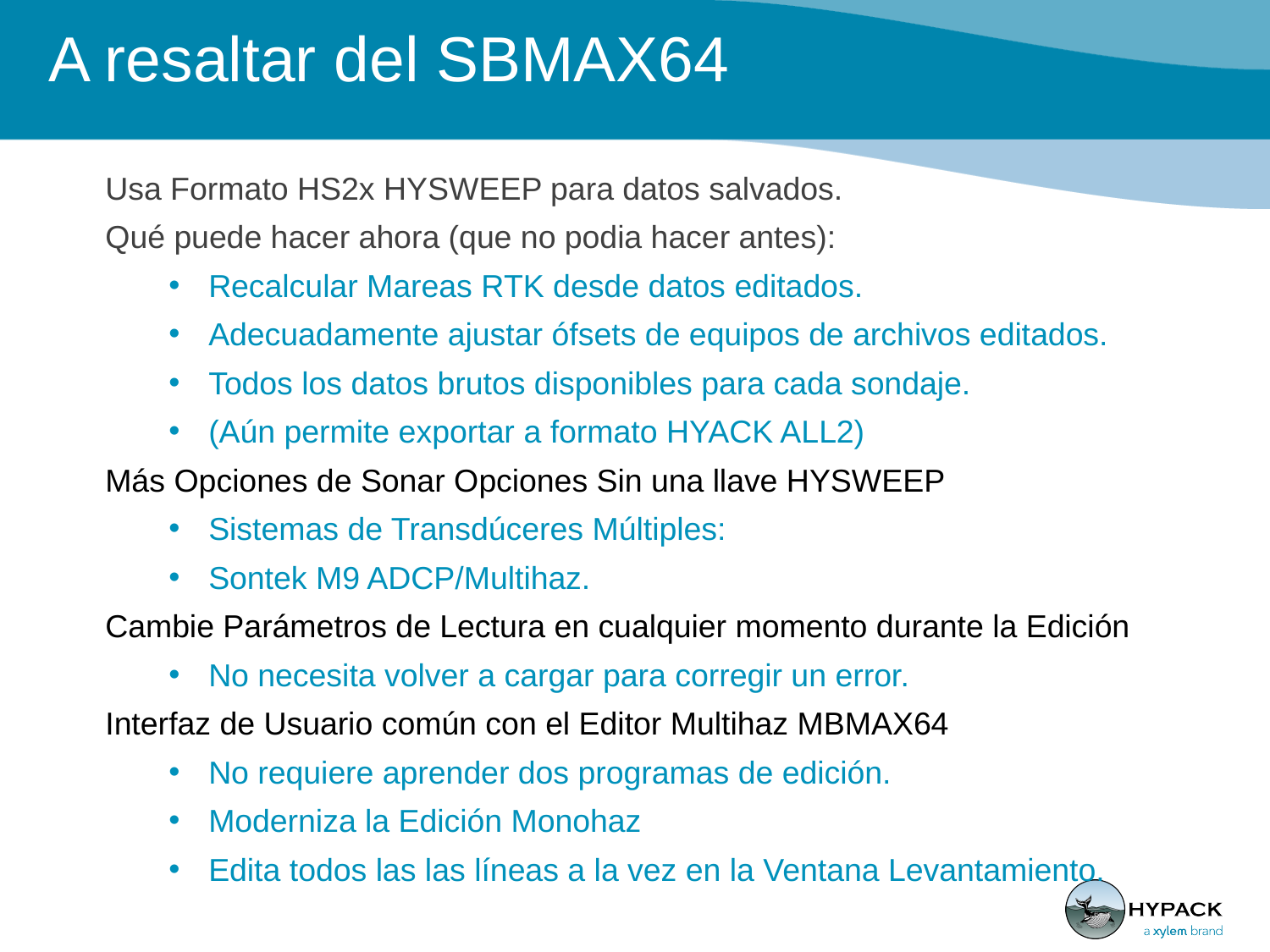

# A resaltar del SBMAX64
Usa Formato HS2x HYSWEEP para datos salvados.
Qué puede hacer ahora (que no podia hacer antes):
Recalcular Mareas RTK desde datos editados.
Adecuadamente ajustar ófsets de equipos de archivos editados.
Todos los datos brutos disponibles para cada sondaje.
(Aún permite exportar a formato HYACK ALL2)
Más Opciones de Sonar Opciones Sin una llave HYSWEEP
Sistemas de Transdúceres Múltiples:
Sontek M9 ADCP/Multihaz.
Cambie Parámetros de Lectura en cualquier momento durante la Edición
No necesita volver a cargar para corregir un error.
Interfaz de Usuario común con el Editor Multihaz MBMAX64
No requiere aprender dos programas de edición.
Moderniza la Edición Monohaz
Edita todos las las líneas a la vez en la Ventana Levantamiento.